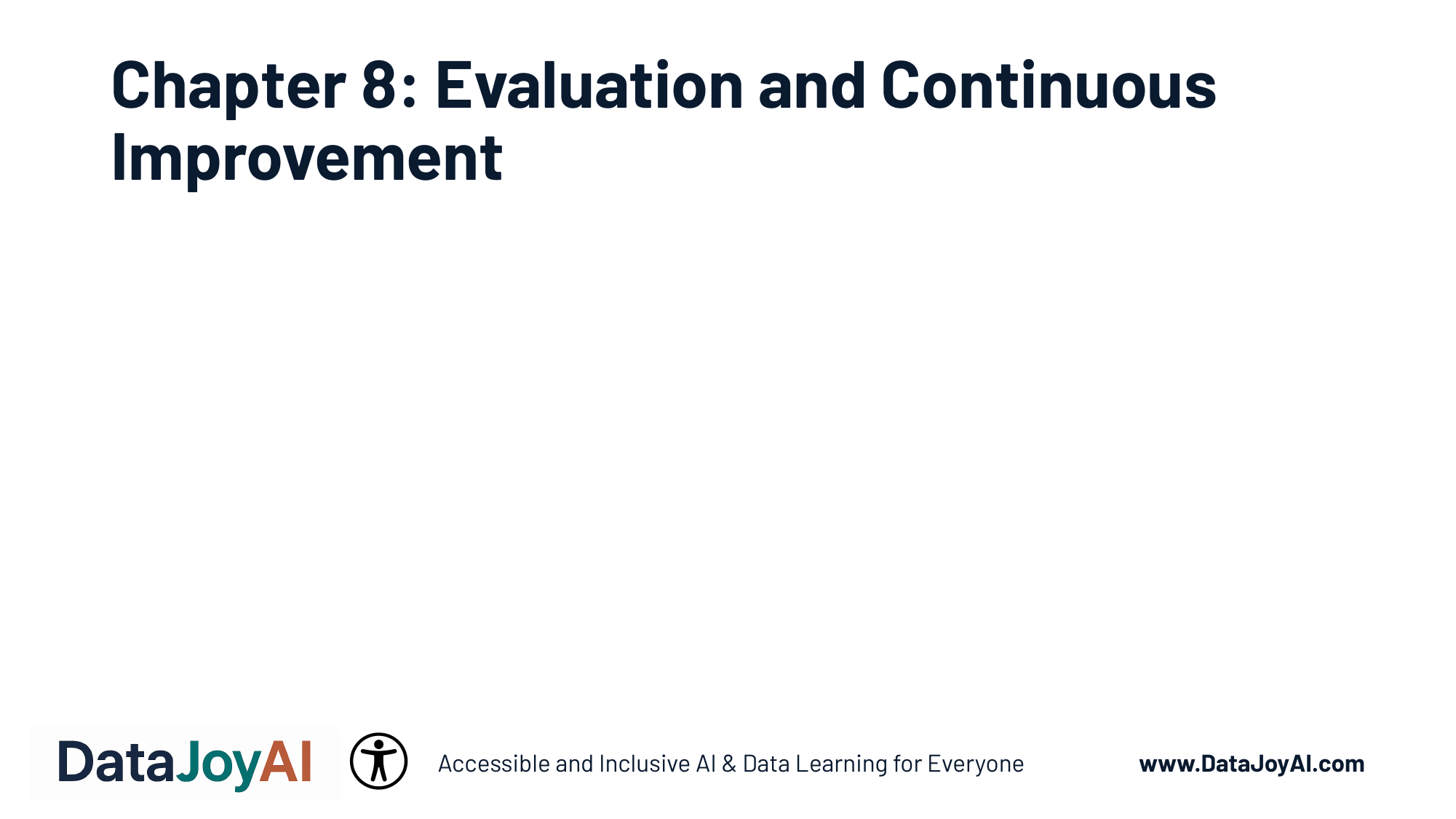

# Chapter 8: Evaluation and Continuous Improvement